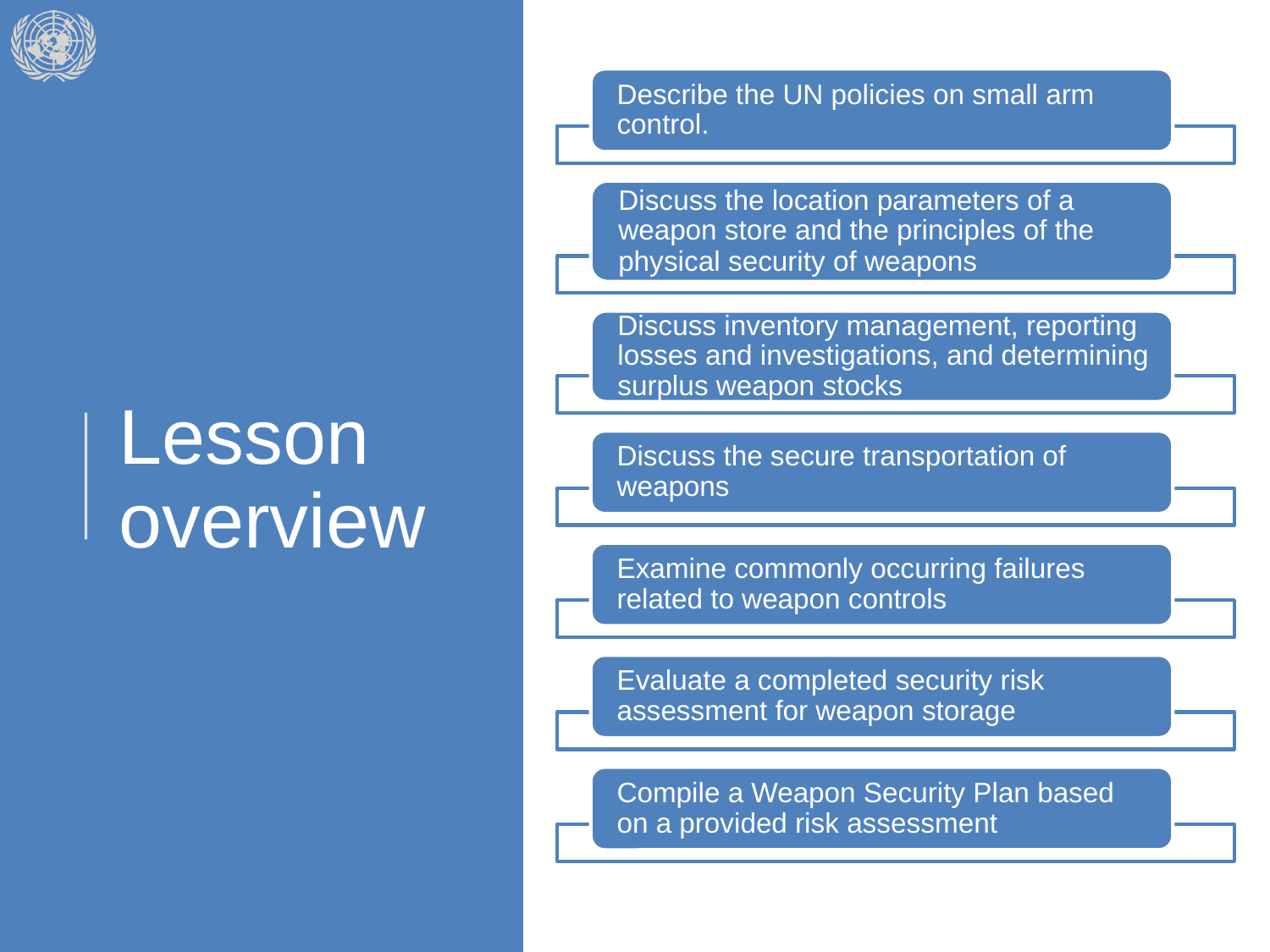

Describe the UN policies on small arm control.
Discuss the location parameters of a weapon store and the principles of the physical security of weapons
Discuss inventory management, reporting losses and investigations, and determining surplus weapon stocks
Discuss the secure transportation of weapons
Examine commonly occurring failures related to weapon controls
Evaluate a completed security risk assessment for weapon storage
Compile a Weapon Security Plan based on a provided risk assessment
# Lesson overview